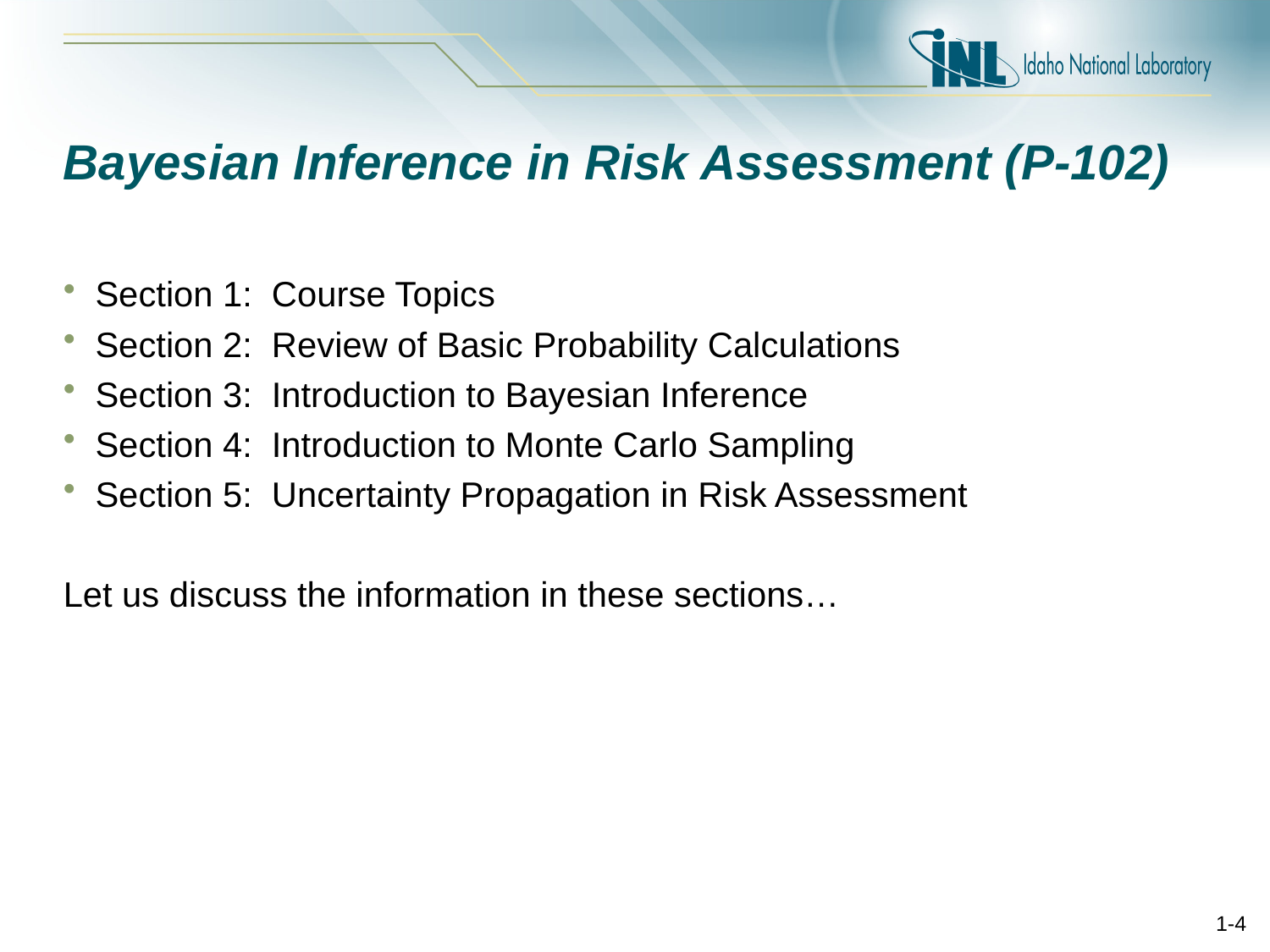

# Bayesian Inference in Risk Assessment (P-102)

Section 1:  Course Topics
Section 2:  Review of Basic Probability Calculations
Section 3:  Introduction to Bayesian Inference
Section 4:  Introduction to Monte Carlo Sampling
Section 5:  Uncertainty Propagation in Risk Assessment

Let us discuss the information in these sections…
1-4